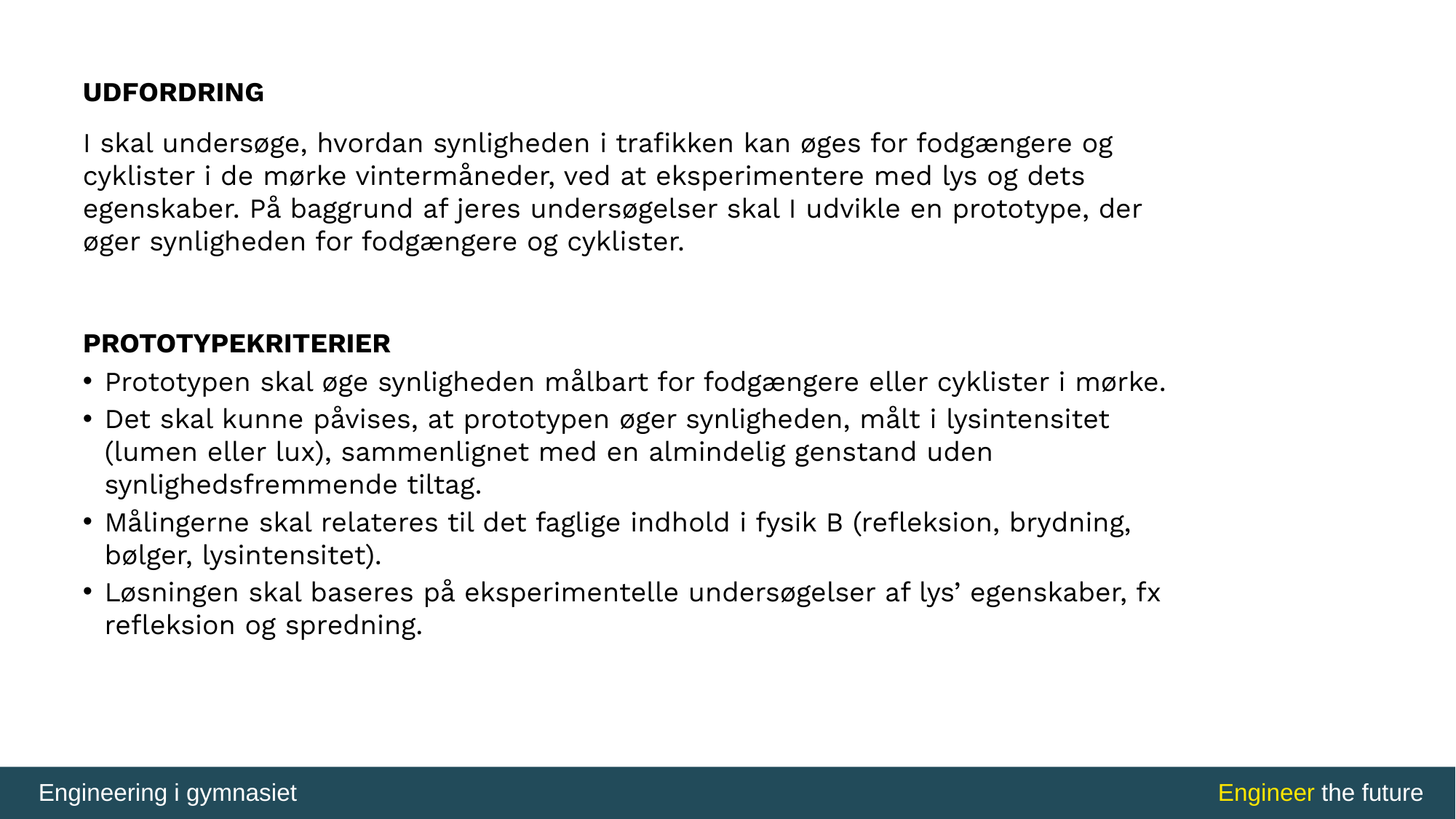

Udfordring
I skal undersøge, hvordan synligheden i trafikken kan øges for fodgængere og cyklister i de mørke vintermåneder, ved at eksperimentere med lys og dets egenskaber. På baggrund af jeres undersøgelser skal I udvikle en prototype, der øger synligheden for fodgængere og cyklister.

prototypekriterier
Prototypen skal øge synligheden målbart for fodgængere eller cyklister i mørke.
Det skal kunne påvises, at prototypen øger synligheden, målt i lysintensitet (lumen eller lux), sammenlignet med en almindelig genstand uden synlighedsfremmende tiltag.
Målingerne skal relateres til det faglige indhold i fysik B (refleksion, brydning, bølger, lysintensitet).
Løsningen skal baseres på eksperimentelle undersøgelser af lys’ egenskaber, fx refleksion og spredning.